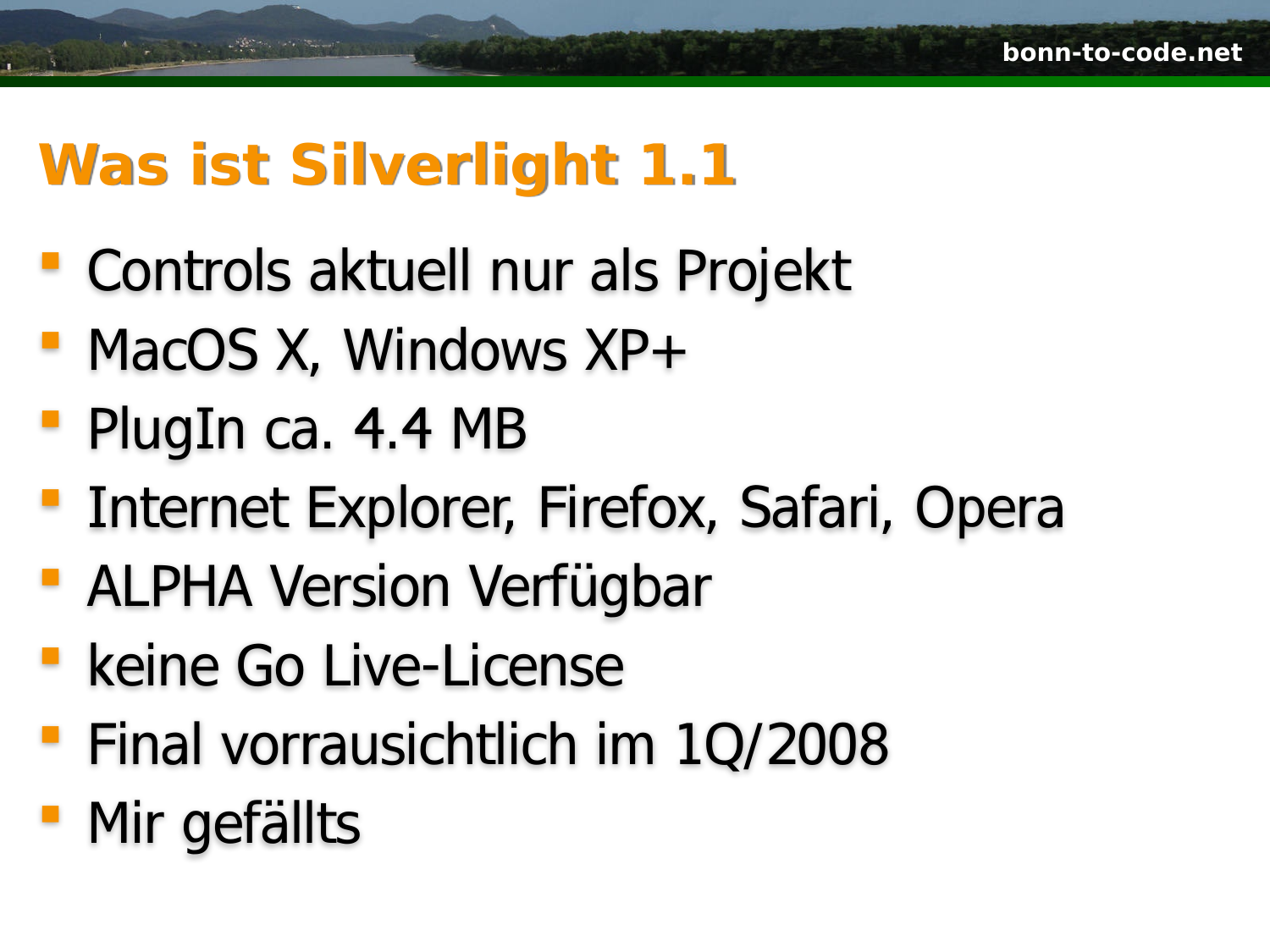

# Was ist Silverlight 1.1
Controls aktuell nur als Projekt
MacOS X, Windows XP+
PlugIn ca. 4.4 MB
Internet Explorer, Firefox, Safari, Opera
ALPHA Version Verfügbar
keine Go Live-License
Final vorrausichtlich im 1Q/2008
Mir gefällts